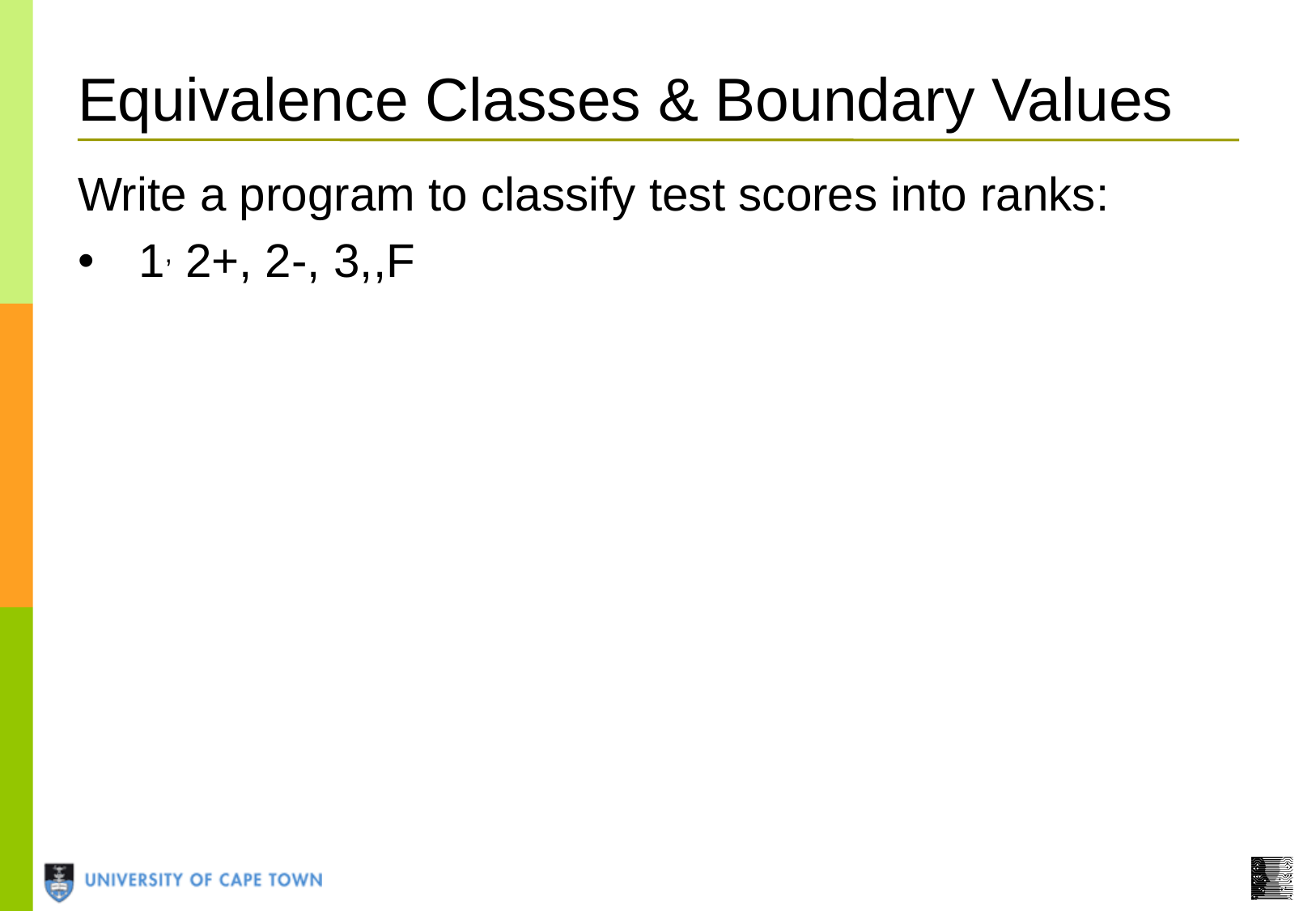

# Equivalence Classes & Boundary Values
Write a program to classify test scores into ranks:
1, 2+, 2-, 3,,F